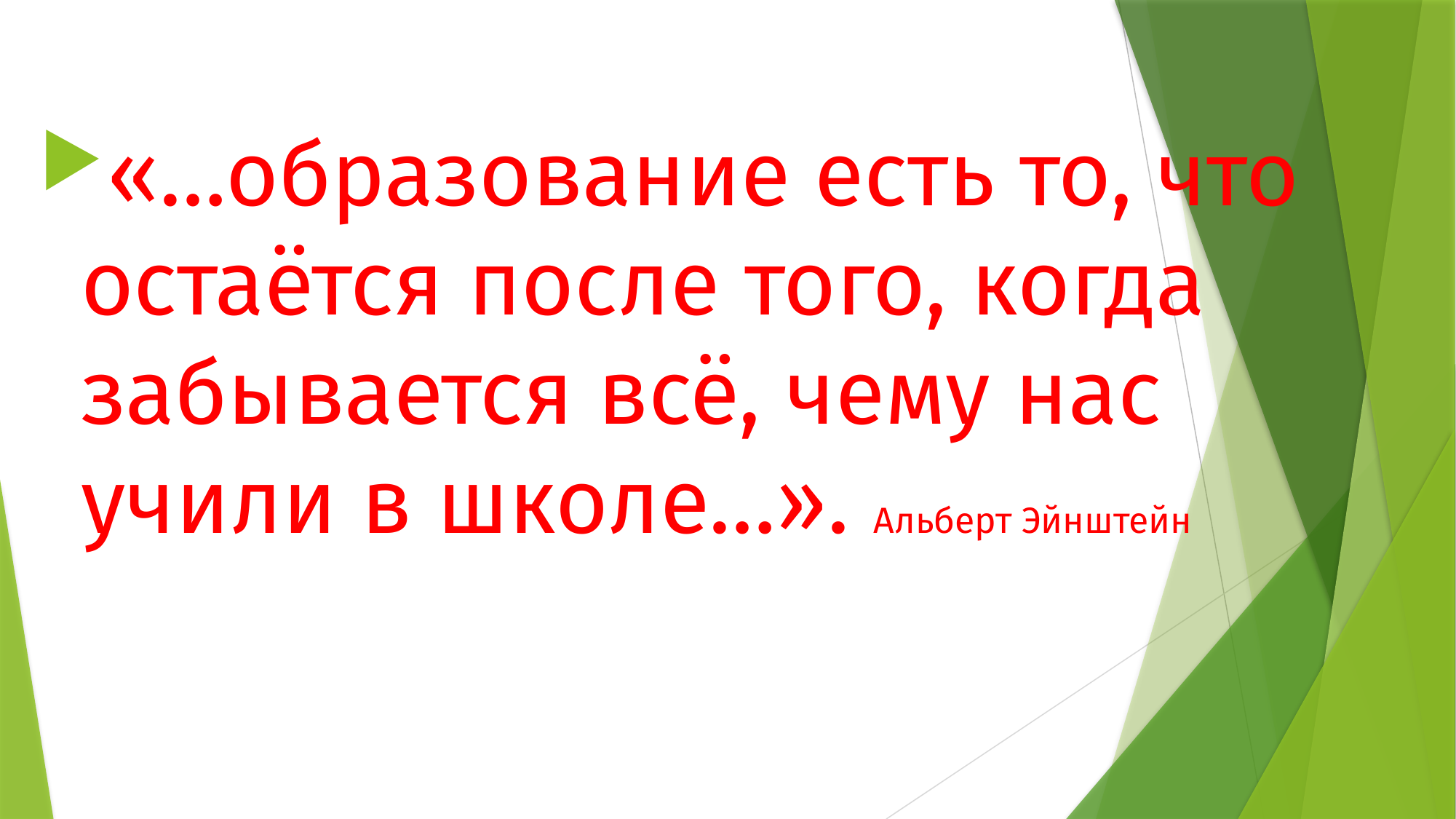

#
«…образование есть то, что остаётся после того, когда забывается всё, чему нас учили в школе…». Альберт Эйнштейн